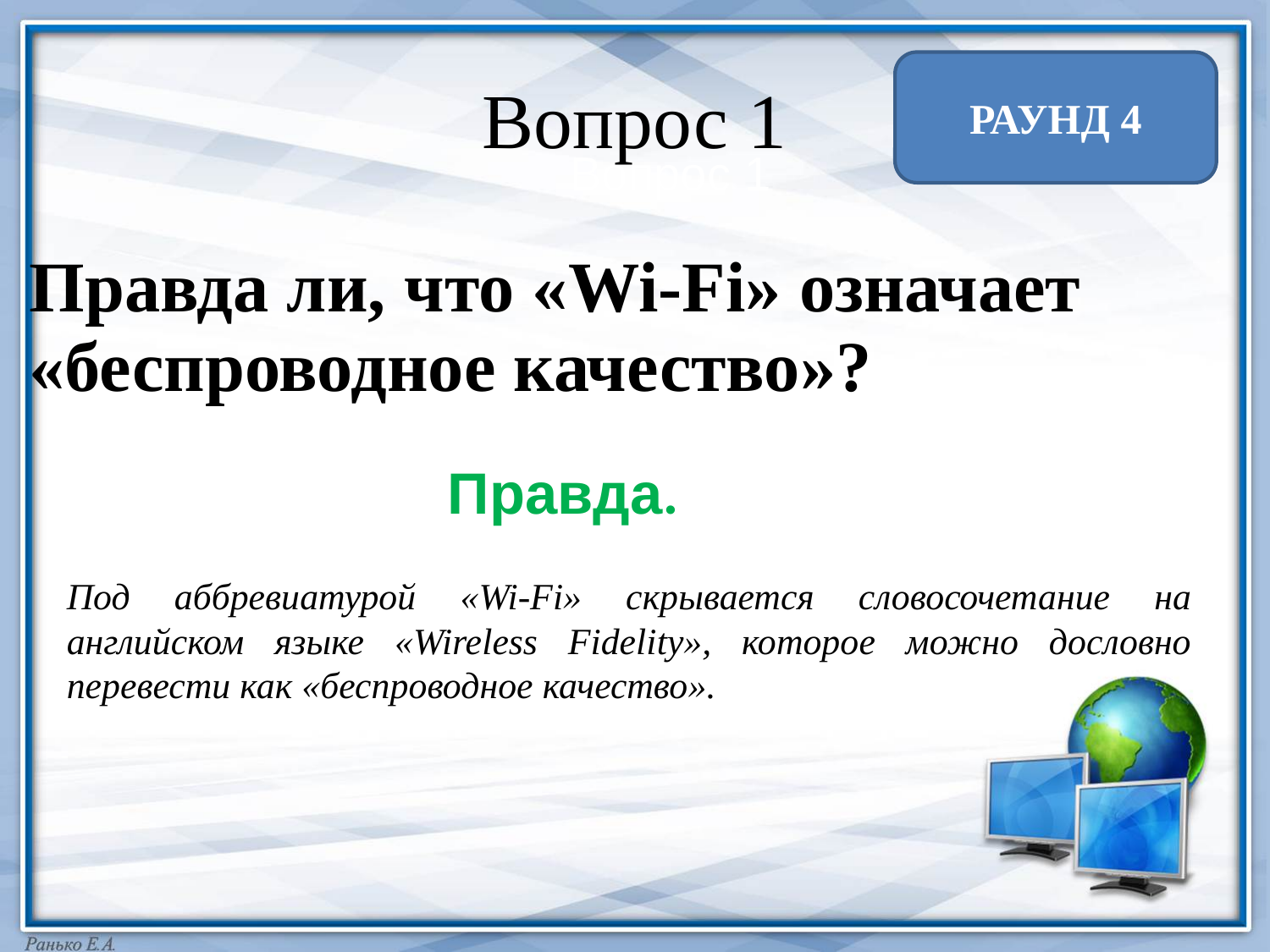

# Вопрос 1
РАУНД 4
Вопрос 1
Правда ли, что «Wi-Fi» означает «беспроводное качество»?
			              Правда.

Под аббревиатурой «Wi-Fi» скрывается словосочетание на английском языке «Wireless Fidelity», которое можно дословно перевести как «беспроводное качество».